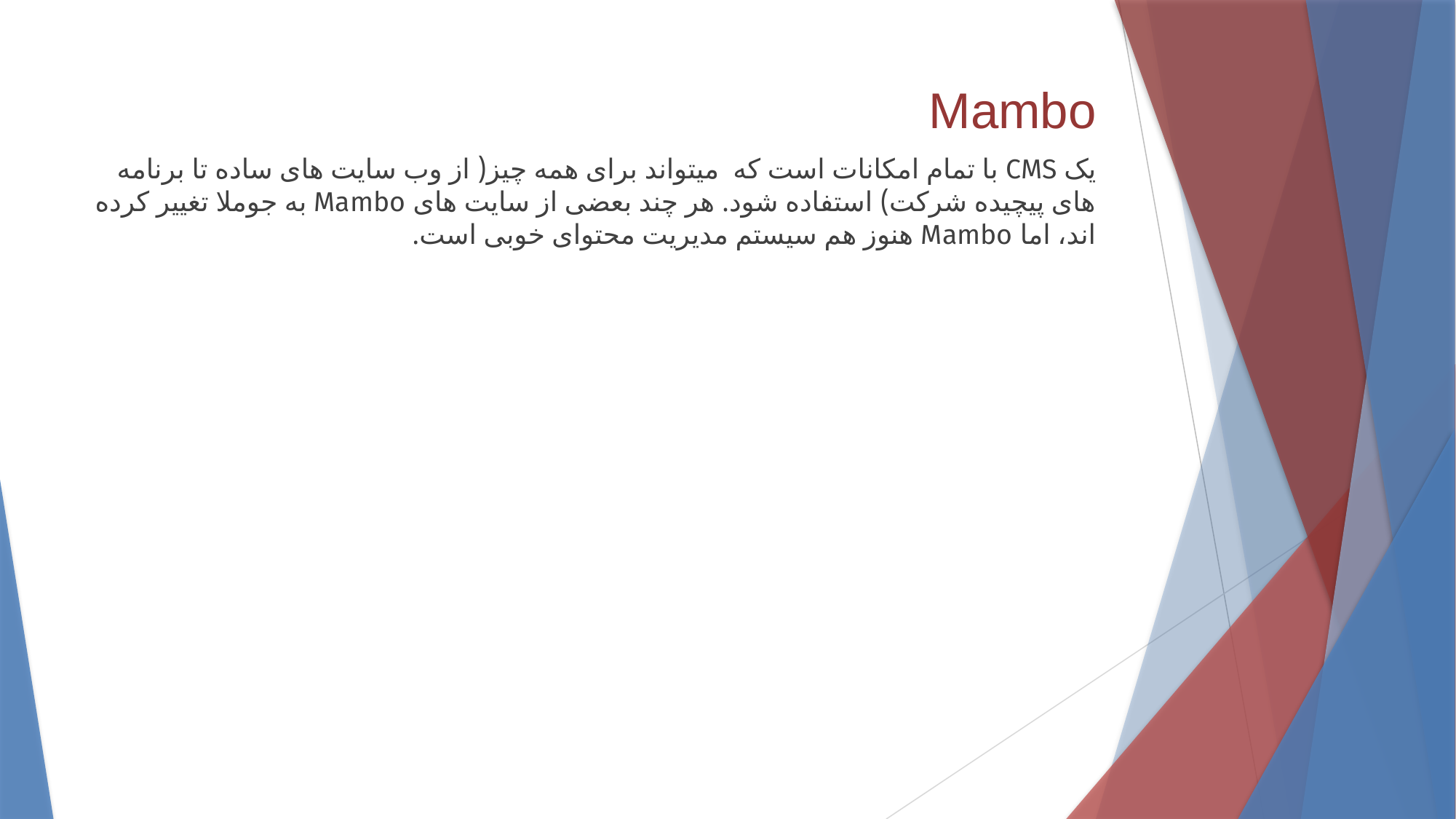

# Mambo
یک CMS با تمام امکانات است که  میتواند برای همه چیز( از وب سایت های ساده تا برنامه های پیچیده شرکت) استفاده شود. هر چند بعضی از سایت های Mambo به جوملا تغییر کرده اند، اما Mambo هنوز هم سیستم مدیریت محتوای خوبی است.